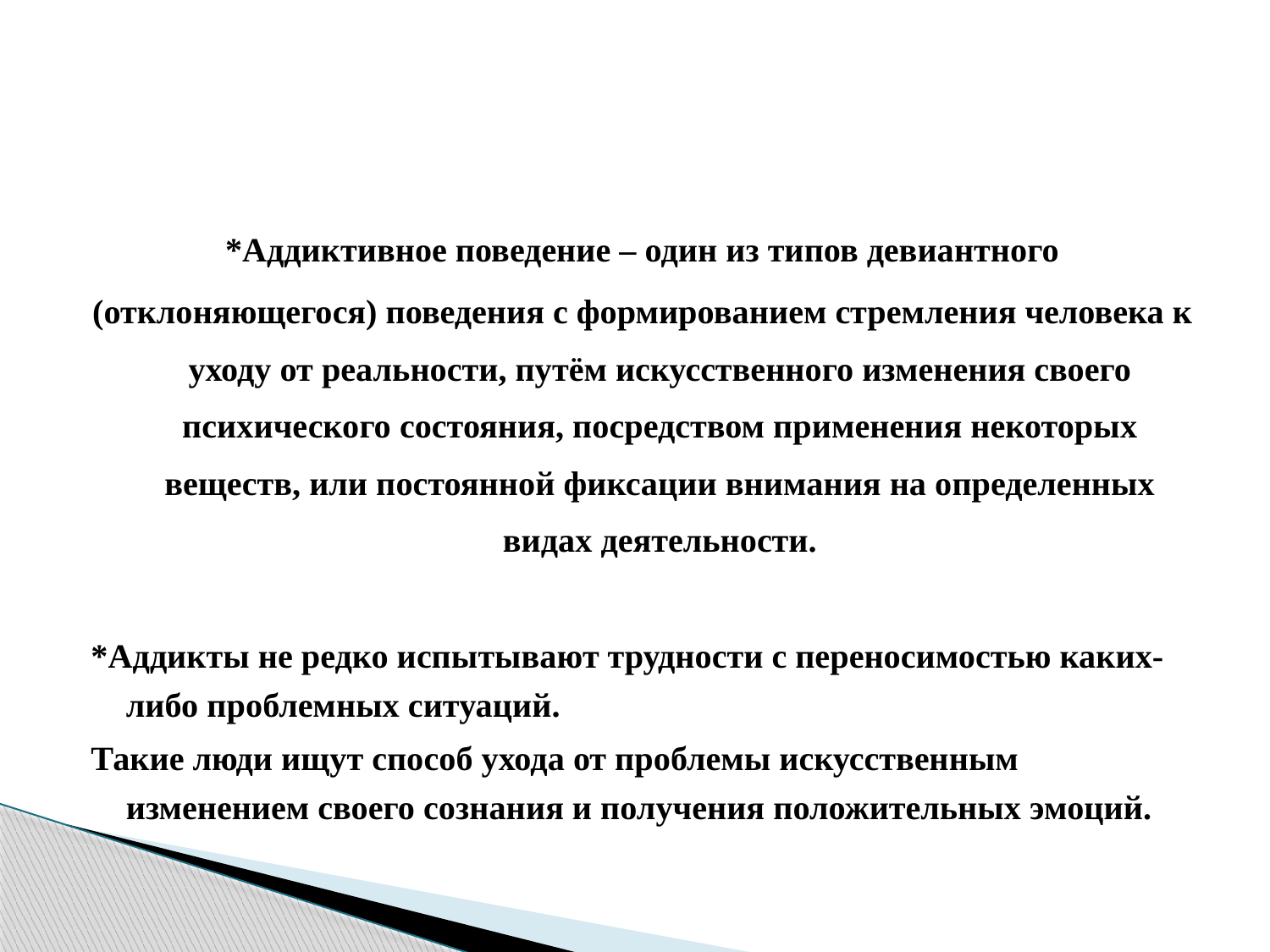

#
*Аддиктивное поведение – один из типов девиантного
(отклоняющегося) поведения с формированием стремления человека к уходу от реальности, путём искусственного изменения своего психического состояния, посредством применения некоторых веществ, или постоянной фиксации внимания на определенных видах деятельности.

*Аддикты не редко испытывают трудности с переносимостью каких-либо проблемных ситуаций.
Такие люди ищут способ ухода от проблемы искусственным изменением своего сознания и получения положительных эмоций.